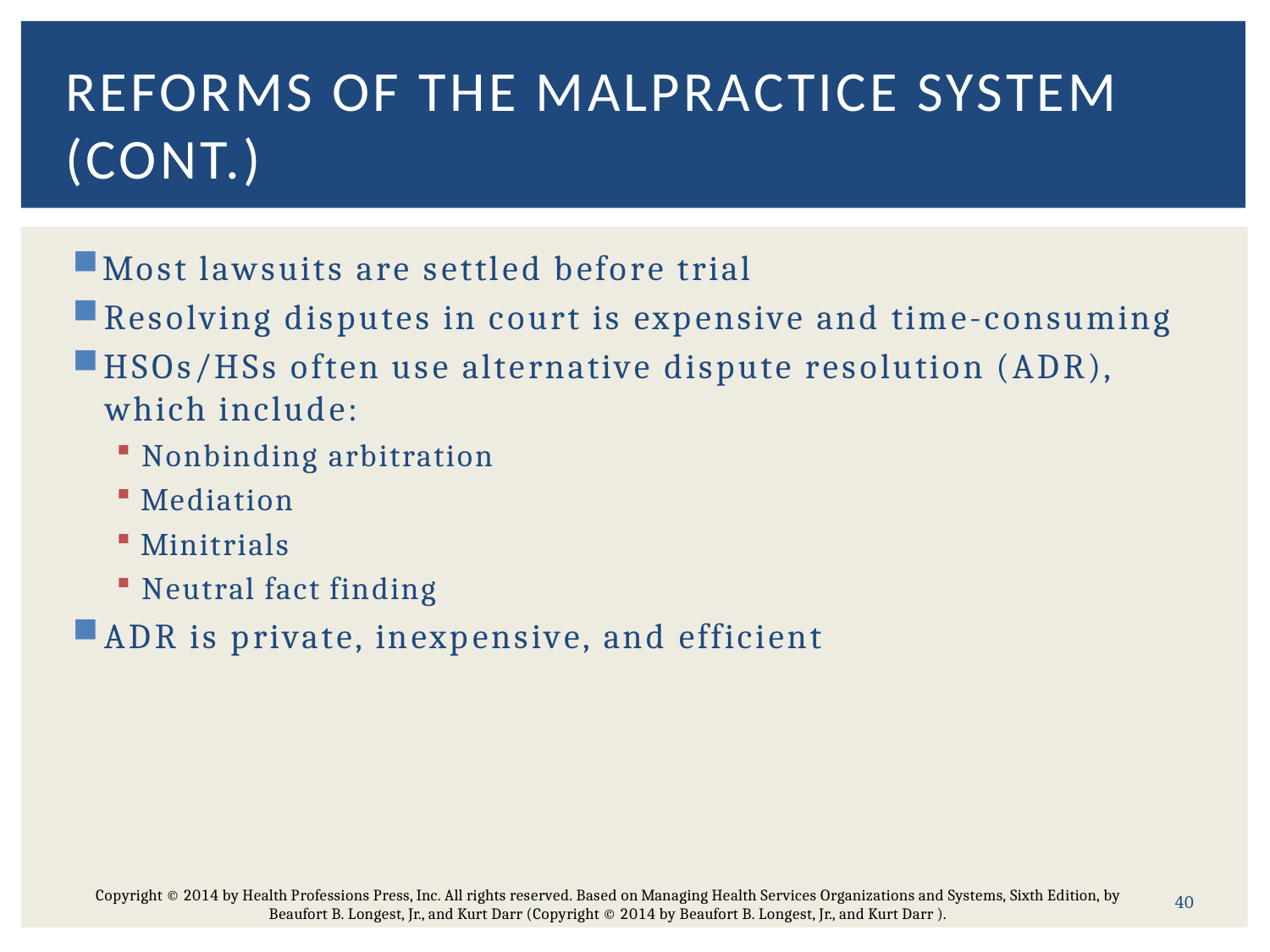

# Reforms of the Malpractice System (CONT.)
Most lawsuits are settled before trial
Resolving disputes in court is expensive and time-consuming
HSOs/HSs often use alternative dispute resolution (ADR), which include:
Nonbinding arbitration
Mediation
Minitrials
Neutral fact finding
ADR is private, inexpensive, and efficient
40